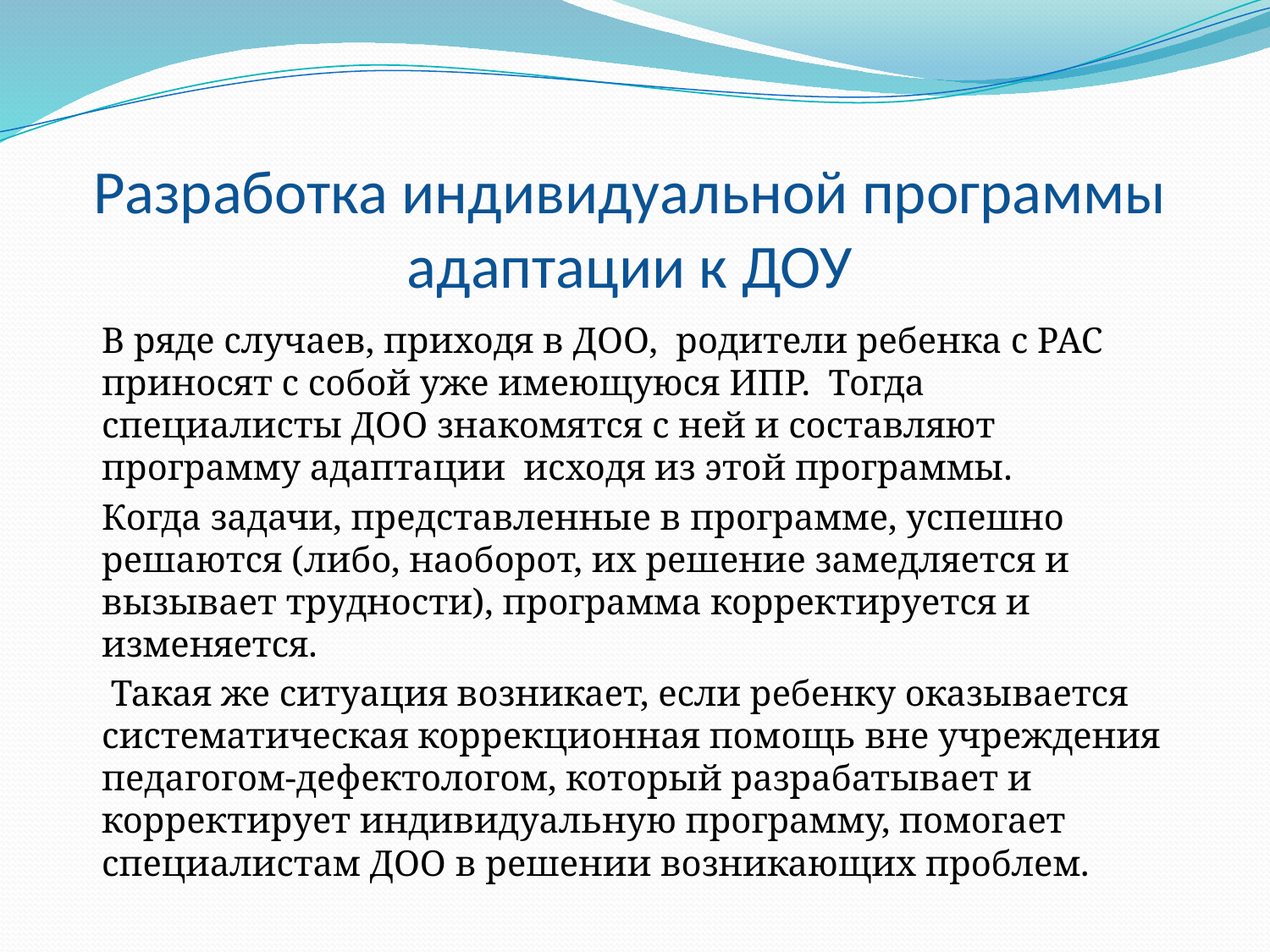

# Разработка индивидуальной программы адаптации к ДОУ
В ряде случаев, приходя в ДОО,  родители ребенка с РАС приносят с собой уже имеющуюся ИПР.  Тогда специалисты ДОО знакомятся с ней и составляют программу адаптации  исходя из этой программы.
Когда задачи, представленные в программе, успешно решаются (либо, наоборот, их решение замедляется и вызывает трудности), программа корректируется и изменяется.
 Такая же ситуация возникает, если ребенку оказывается систематическая коррекционная помощь вне учреждения педагогом-дефектологом, который разрабатывает и корректирует индивидуальную программу, помогает специалистам ДОО в решении возникающих проблем.